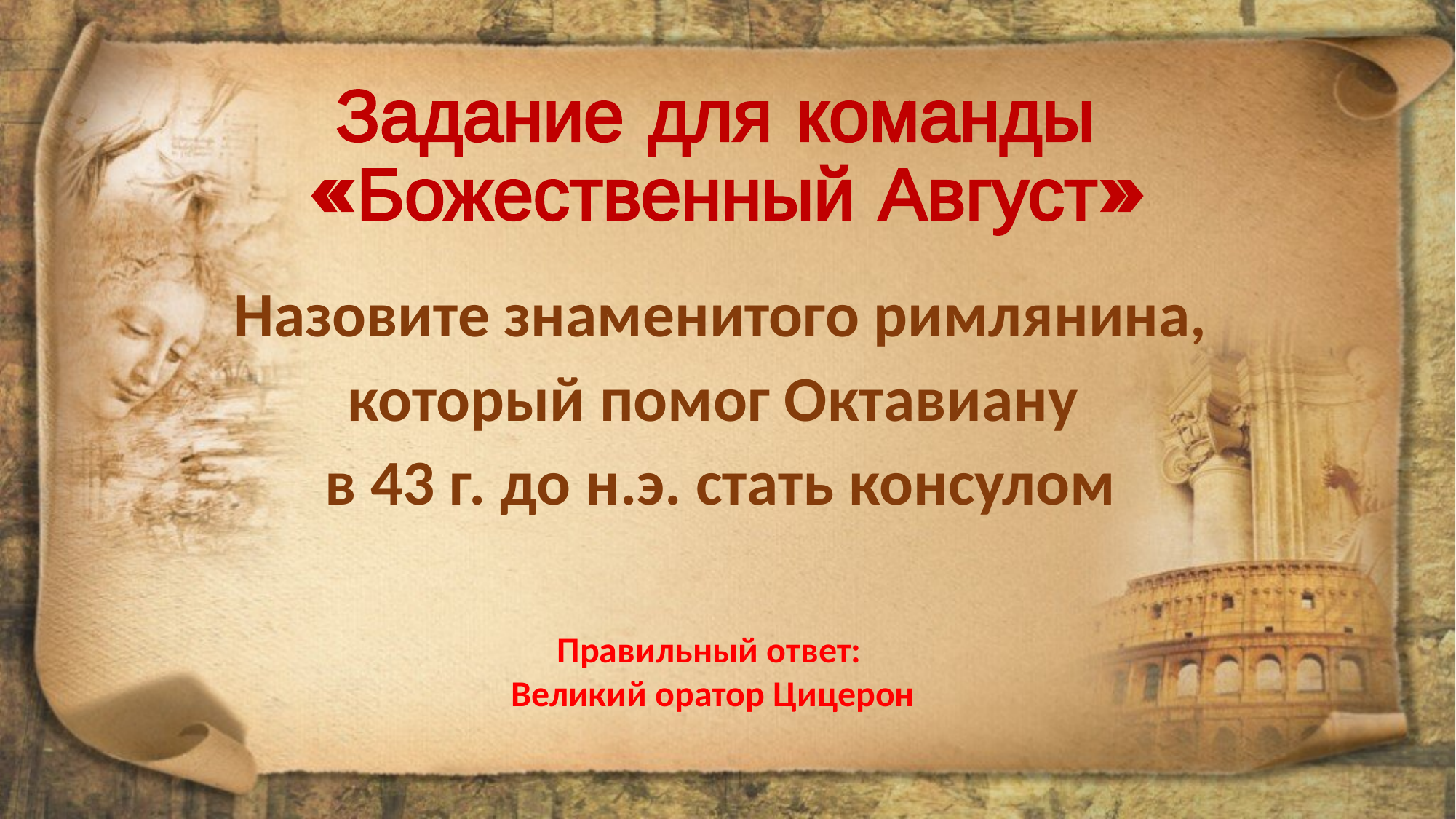

Задание для команды
«Божественный Август»

Назовите знаменитого римлянина,
который помог Октавиану
в 43 г. до н.э. стать консулом
Правильный ответ:
Великий оратор Цицерон